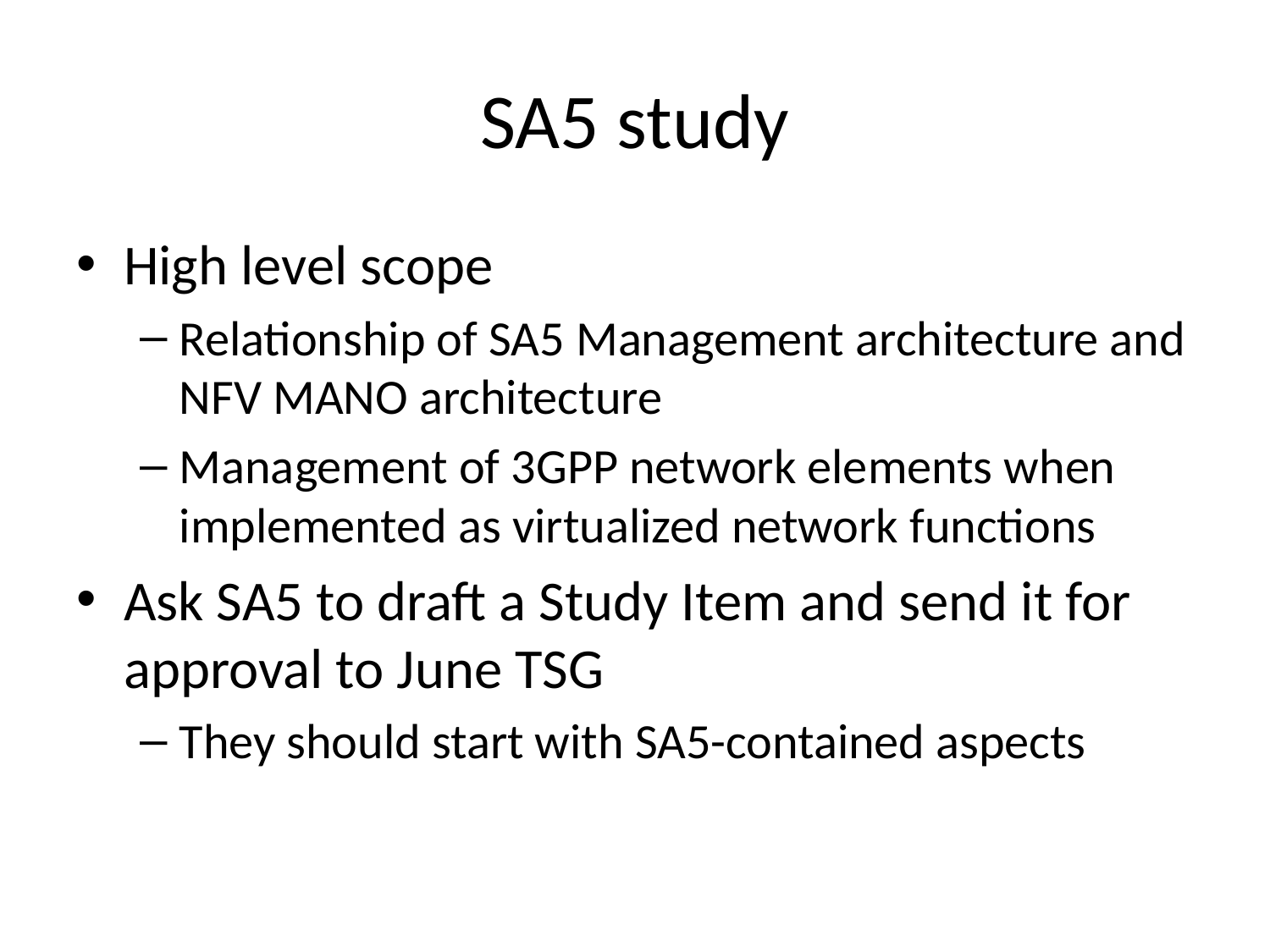

# SA5 study
High level scope
Relationship of SA5 Management architecture and NFV MANO architecture
Management of 3GPP network elements when implemented as virtualized network functions
Ask SA5 to draft a Study Item and send it for approval to June TSG
They should start with SA5-contained aspects